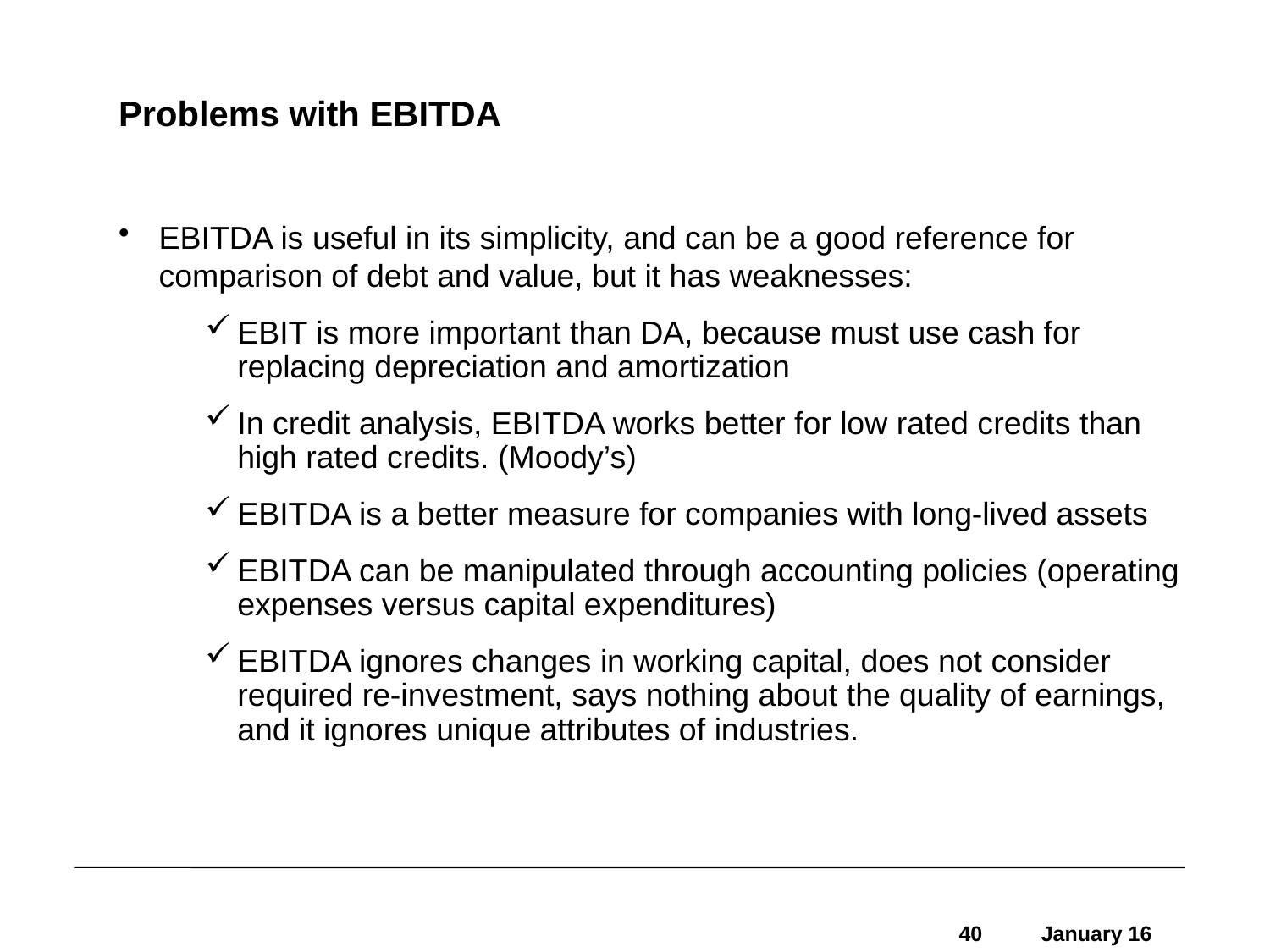

# Problems with EBITDA
EBITDA is useful in its simplicity, and can be a good reference for comparison of debt and value, but it has weaknesses:
EBIT is more important than DA, because must use cash for replacing depreciation and amortization
In credit analysis, EBITDA works better for low rated credits than high rated credits. (Moody’s)
EBITDA is a better measure for companies with long-lived assets
EBITDA can be manipulated through accounting policies (operating expenses versus capital expenditures)
EBITDA ignores changes in working capital, does not consider required re-investment, says nothing about the quality of earnings, and it ignores unique attributes of industries.